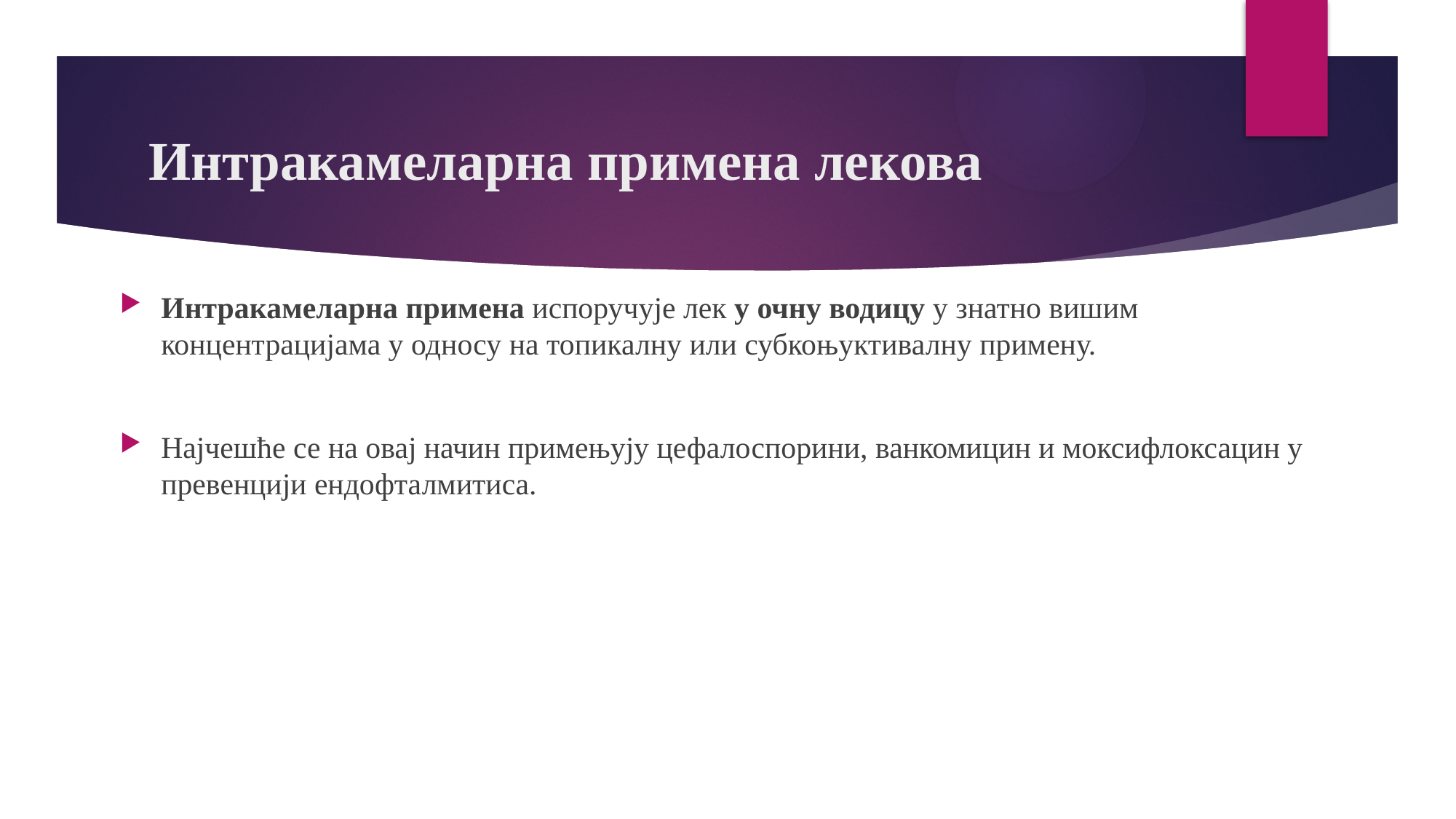

# Интракамеларна примена лекова
Интракамеларна примена испоручује лек у очну водицу у знатно вишим концентрацијама у односу на топикалну или субкоњуктивалну примену.

Најчешће се на овај начин примењују цефалоспорини, ванкомицин и моксифлоксацин у превенцији ендофталмитиса.